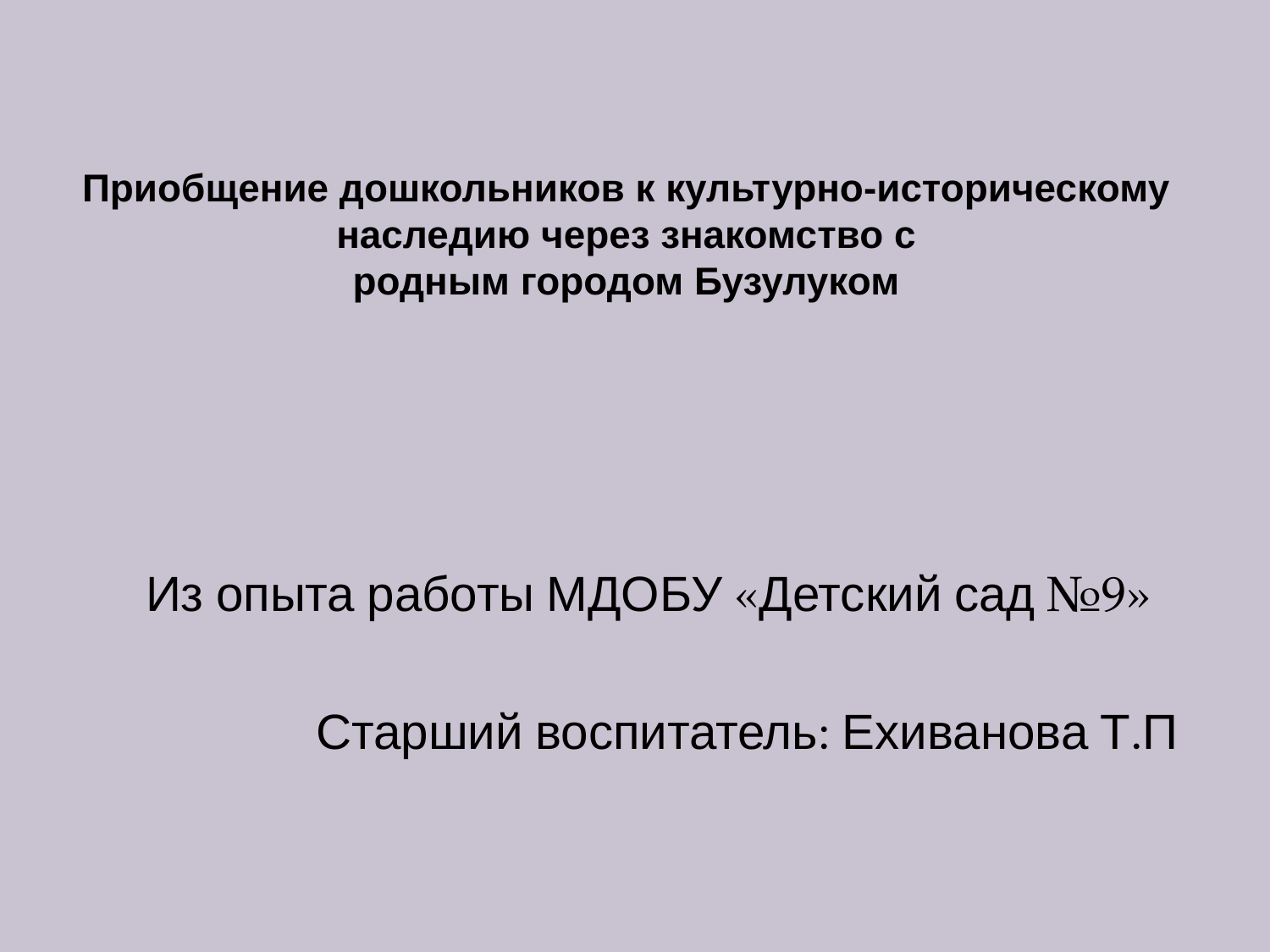

# Приобщение дошкольников к культурно-историческому наследию через знакомство с родным городом Бузулуком
Из опыта работы МДОБУ «Детский сад №9»

                  Старший воспитатель: Ехиванова Т.П